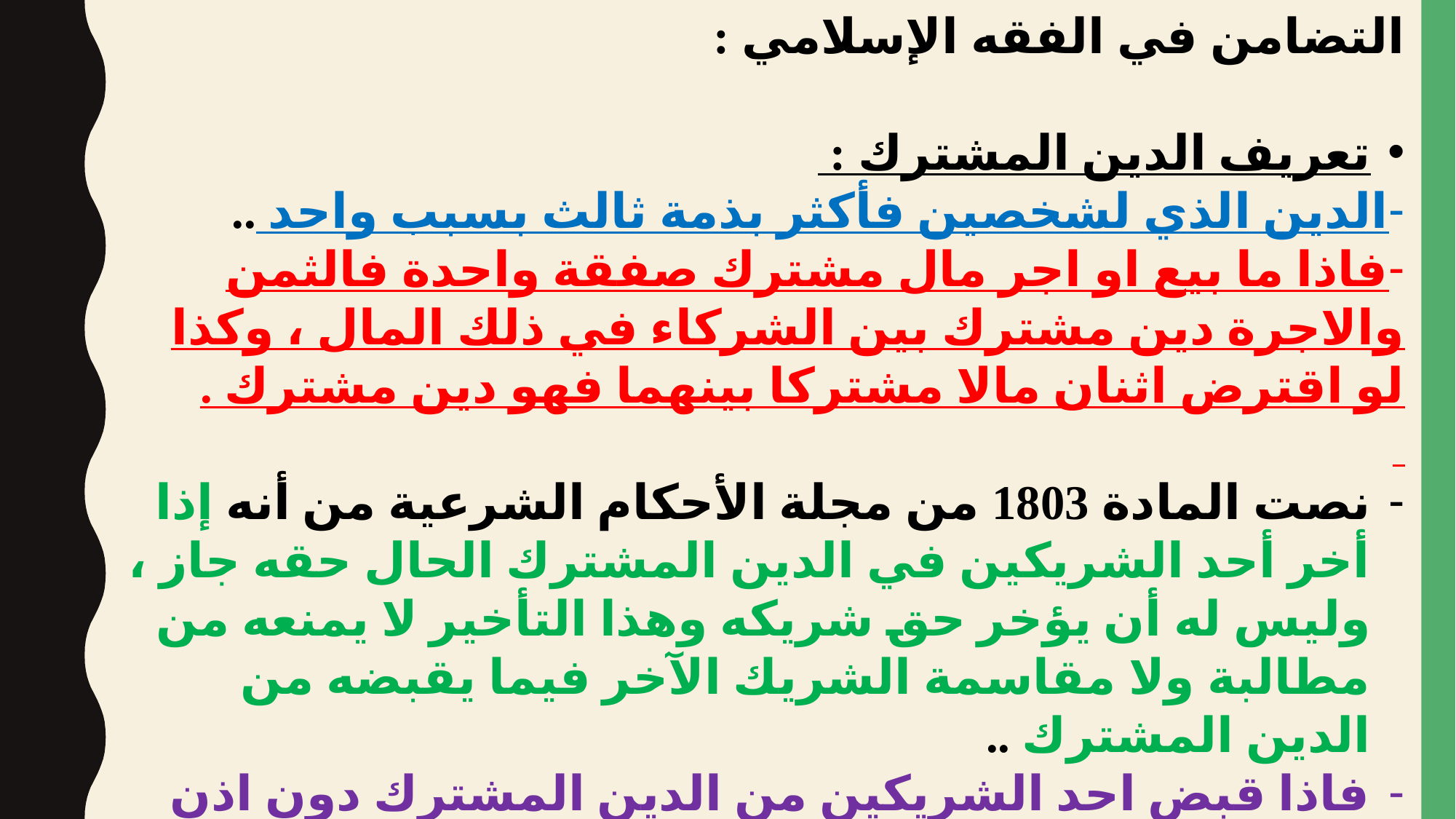

التضامن في الفقه الإسلامي :

تعريف الدين المشترك :
الدين الذي لشخصين فأكثر بذمة ثالث بسبب واحد ..
فاذا ما بيع او اجر مال مشترك صفقة واحدة فالثمن والاجرة دين مشترك بين الشركاء في ذلك المال ، وكذا لو اقترض اثنان مالا مشتركا بينهما فهو دين مشترك .

نصت المادة 1803 من مجلة الأحكام الشرعية من أنه إذا أخر أحد الشريكين في الدين المشترك الحال حقه جاز ، وليس له أن يؤخر حق شريكه وهذا التأخير لا يمنعه من مطالبة ولا مقاسمة الشريك الآخر فيما يقبضه من الدين المشترك ..
فاذا قبض احد الشريكين من الدين المشترك دون اذن شريكه فللشريك الاخر ان يأخذ من القابض بنسبة حصته .